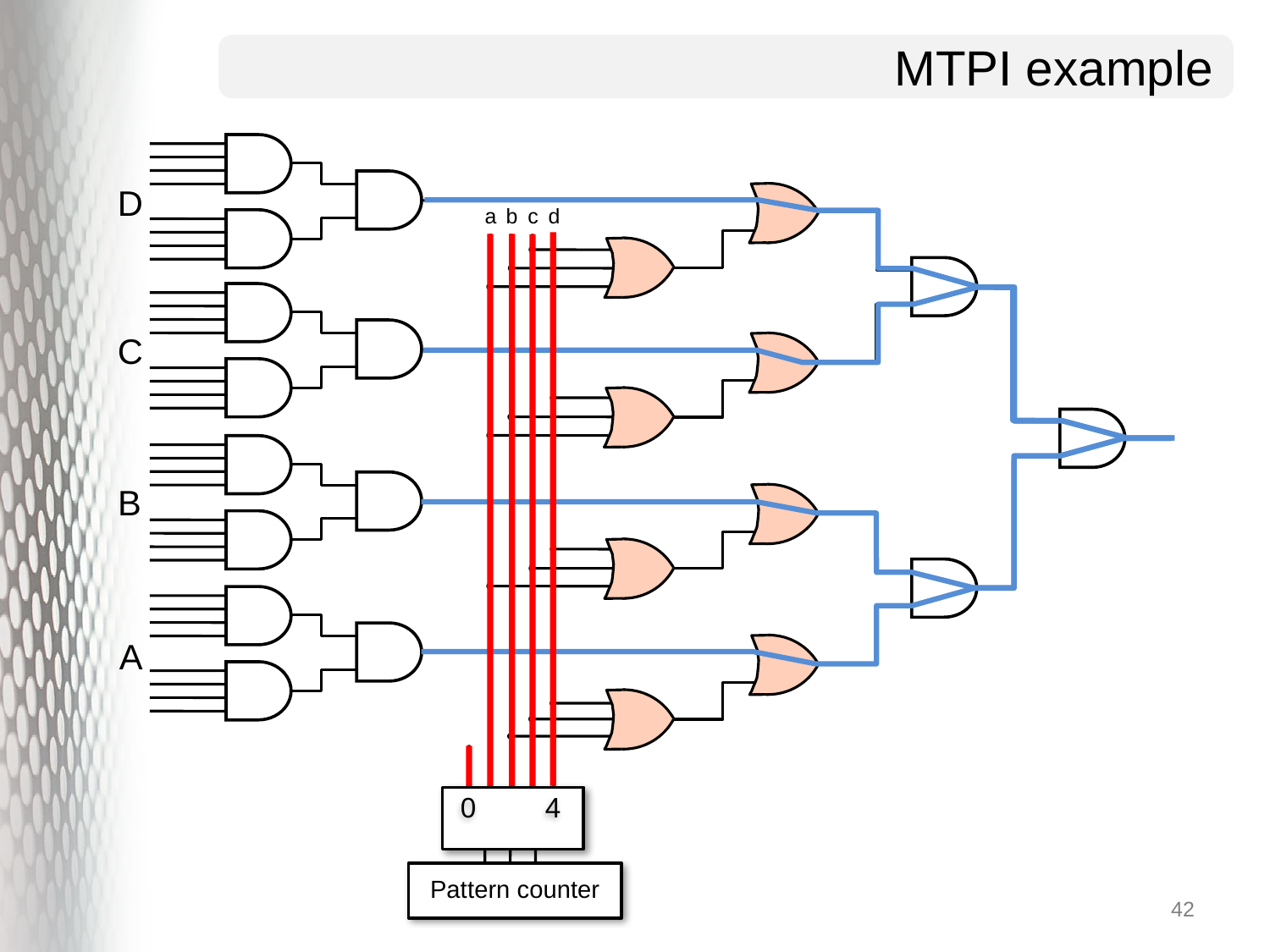

# MTPI example

D

a
b
c
d

C

B

A

0
4

Pattern counter